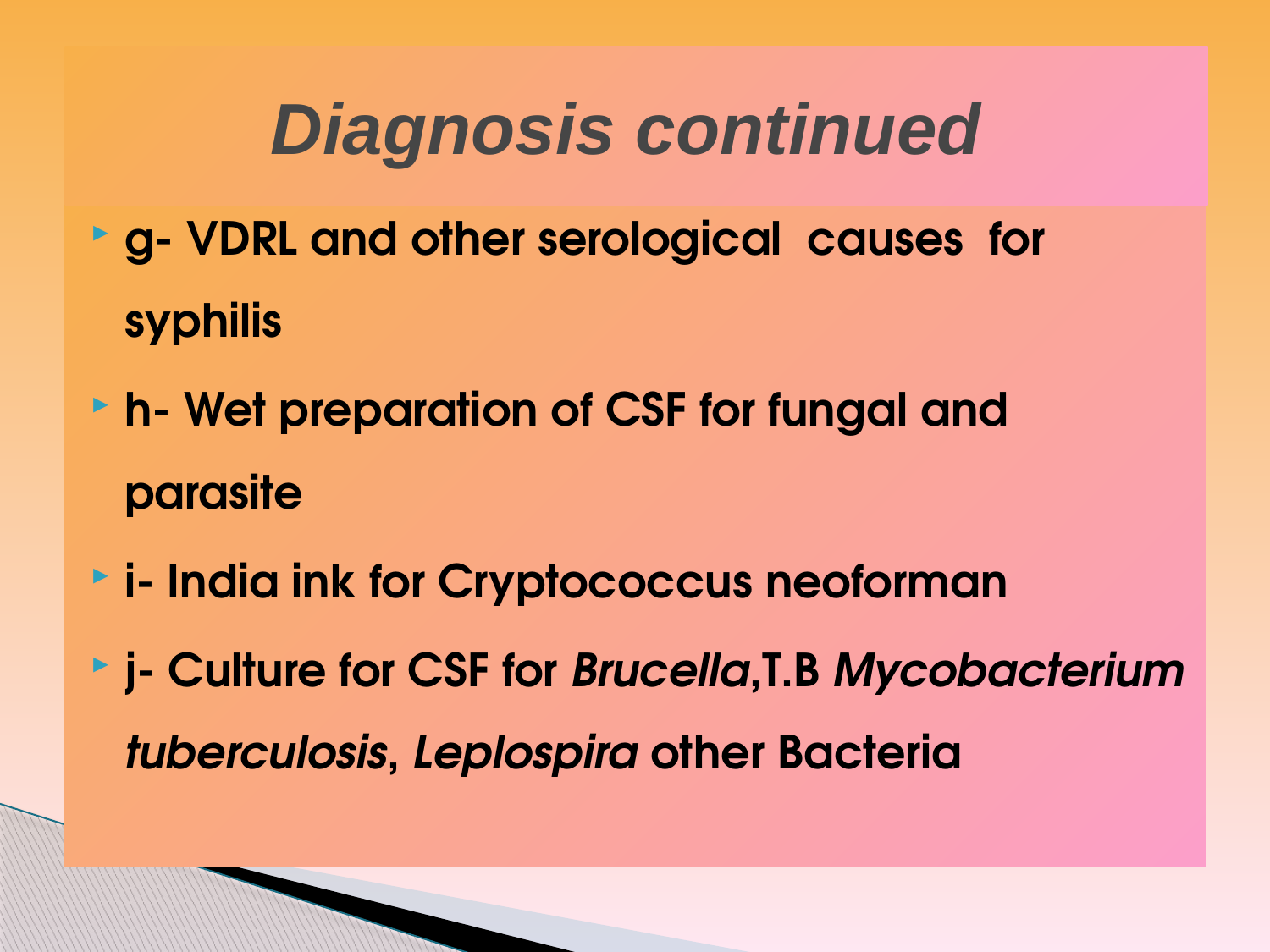

# Diagnosis continued
g- VDRL and other serological  causes  for syphilis
h- Wet preparation of CSF for fungal and parasite
i- India ink for Cryptococcus neoforman
j- Culture for CSF for Brucella,T.B Mycobacterium tuberculosis, Leplospira other Bacteria